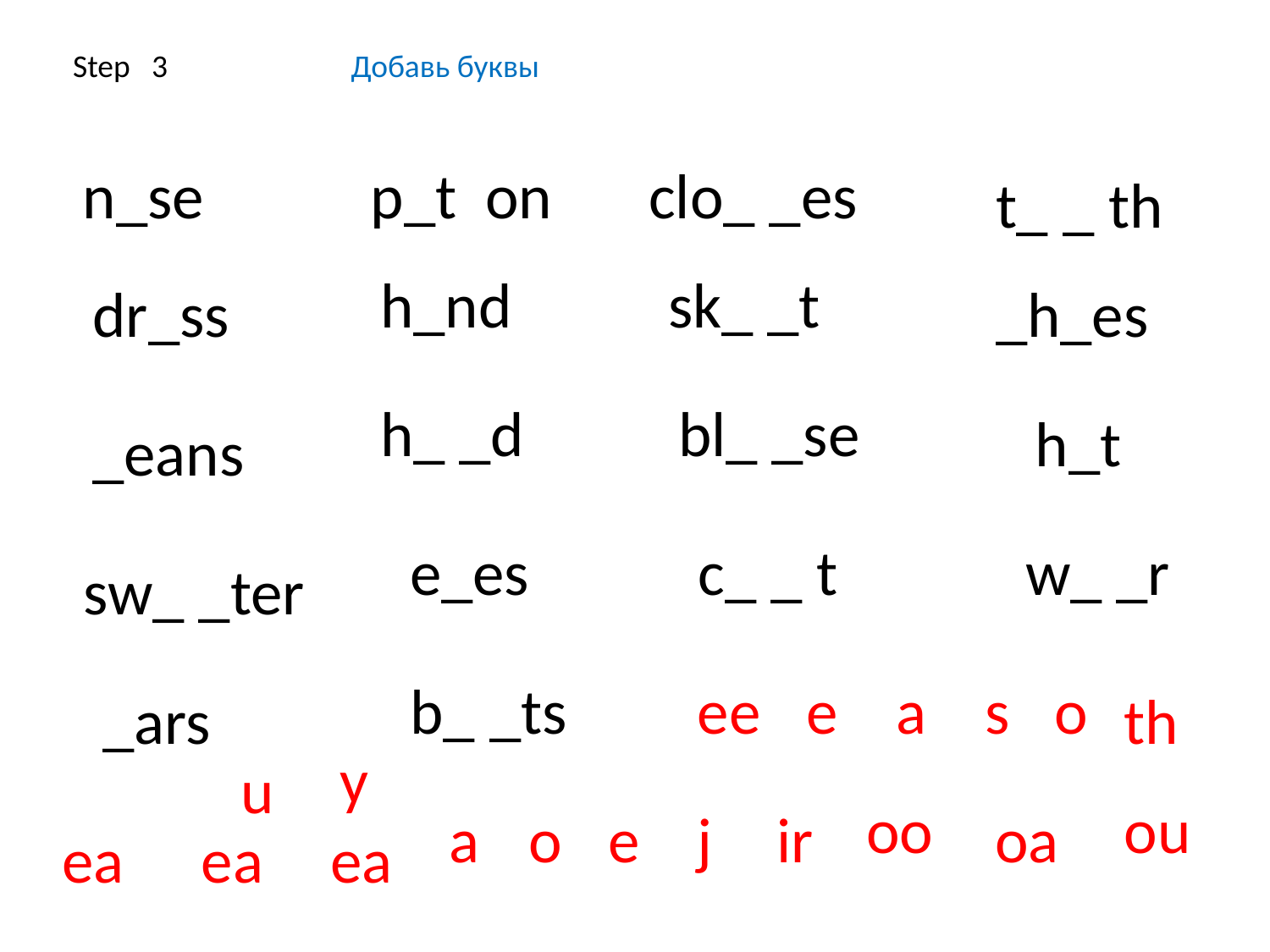

Step   3
Добавь буквы
n_se
p_t  on
clo_ _es
t_ _ th
h_nd
sk_ _t
dr_ss
_h_es
h_ _d
bl_ _se
h_t
_eans
e_es
c_ _ t
w_ _r
sw_ _ter
b_ _ts
ee
e
a
s
o
_ars
th
y
u
oo
ou
a
o
e
j
ir
oa
ea
ea
ea